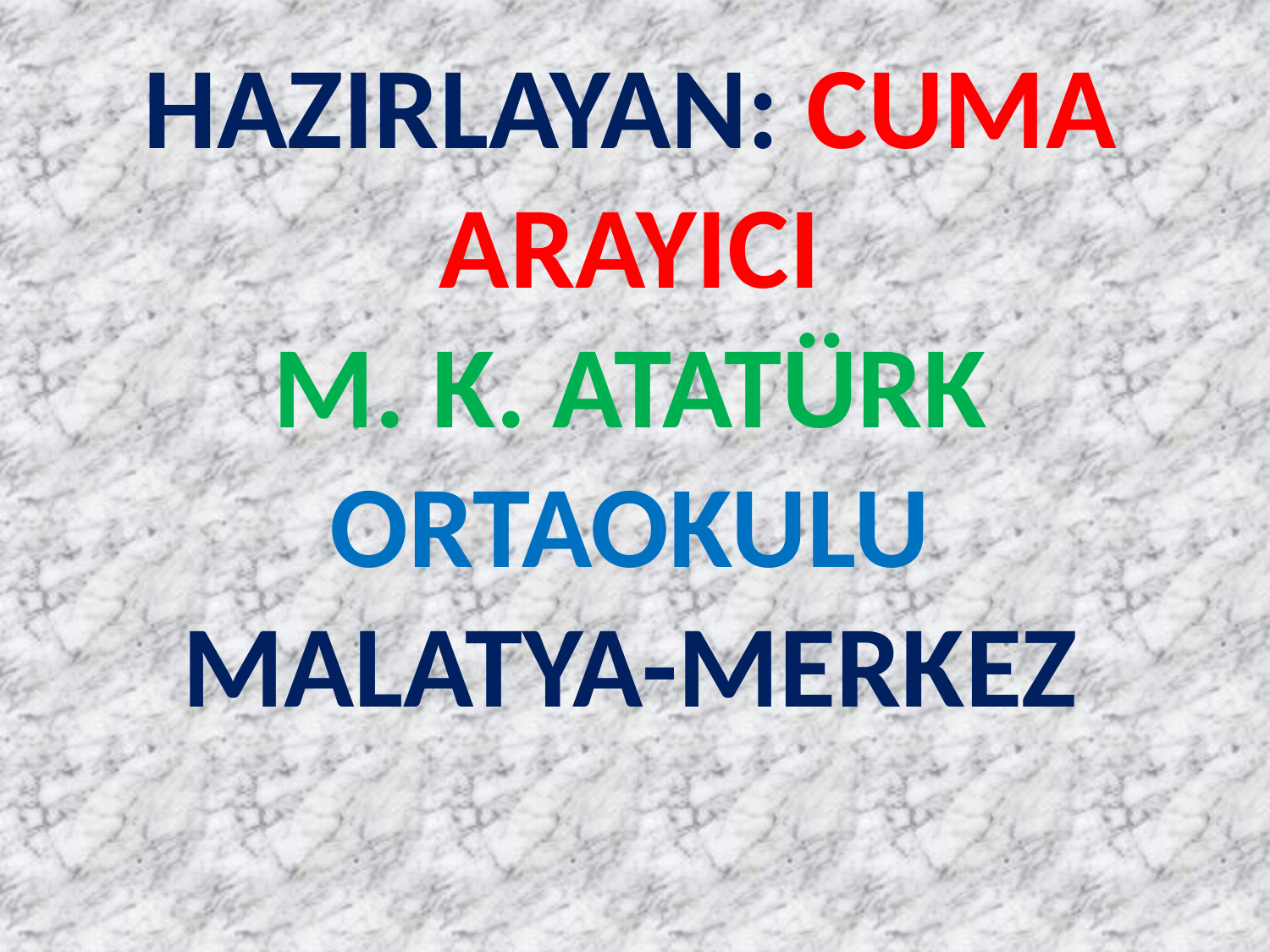

HAZIRLAYAN: CUMA ARAYICI
M. K. ATATÜRK ORTAOKULU
MALATYA-MERKEZ
#